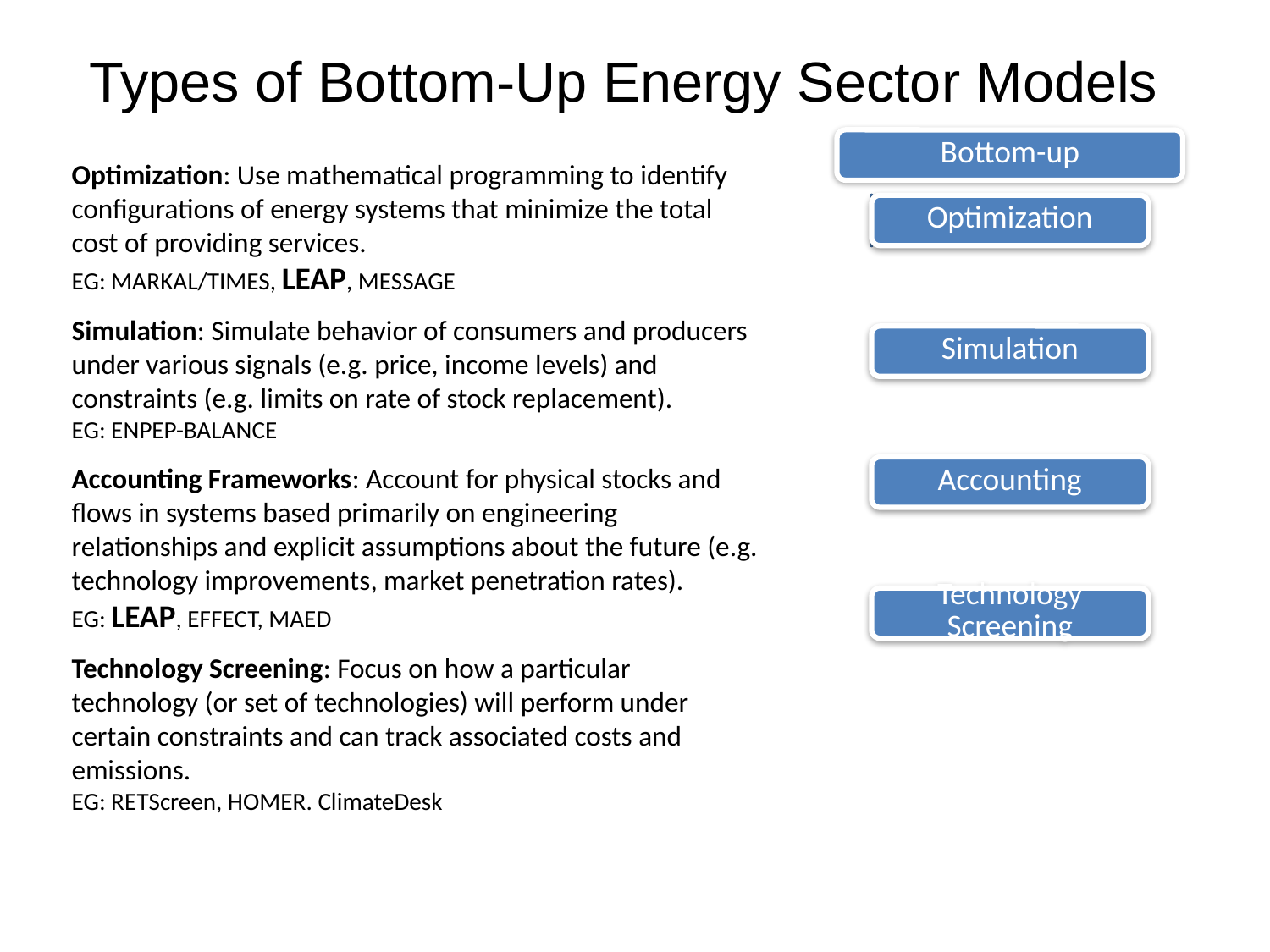

# Types of Bottom-Up Energy Sector Models
Bottom-up
Optimization
Simulation
Accounting
Technology Screening
Optimization: Use mathematical programming to identify configurations of energy systems that minimize the total cost of providing services.
EG: MARKAL/TIMES, LEAP, MESSAGE
Simulation: Simulate behavior of consumers and producers under various signals (e.g. price, income levels) and constraints (e.g. limits on rate of stock replacement).
EG: ENPEP-BALANCE
Accounting Frameworks: Account for physical stocks and flows in systems based primarily on engineering relationships and explicit assumptions about the future (e.g. technology improvements, market penetration rates).
EG: LEAP, EFFECT, MAED
Technology Screening: Focus on how a particular technology (or set of technologies) will perform under certain constraints and can track associated costs and emissions.
EG: RETScreen, HOMER. ClimateDesk